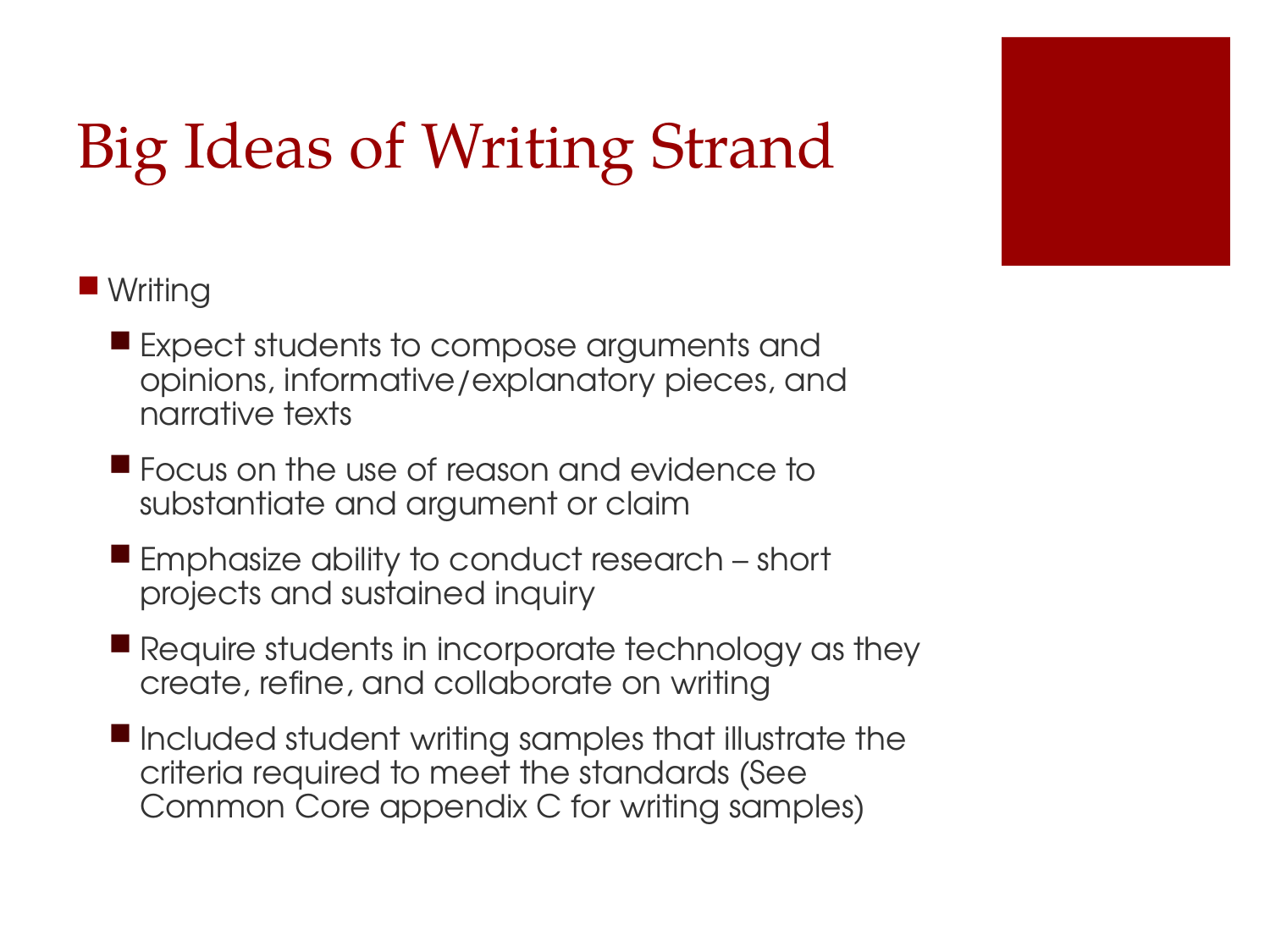

# Big Ideas of Writing Strand
Writing
Expect students to compose arguments and opinions, informative/explanatory pieces, and narrative texts
Focus on the use of reason and evidence to substantiate and argument or claim
Emphasize ability to conduct research – short projects and sustained inquiry
Require students in incorporate technology as they create, refine, and collaborate on writing
Included student writing samples that illustrate the criteria required to meet the standards (See Common Core appendix C for writing samples)